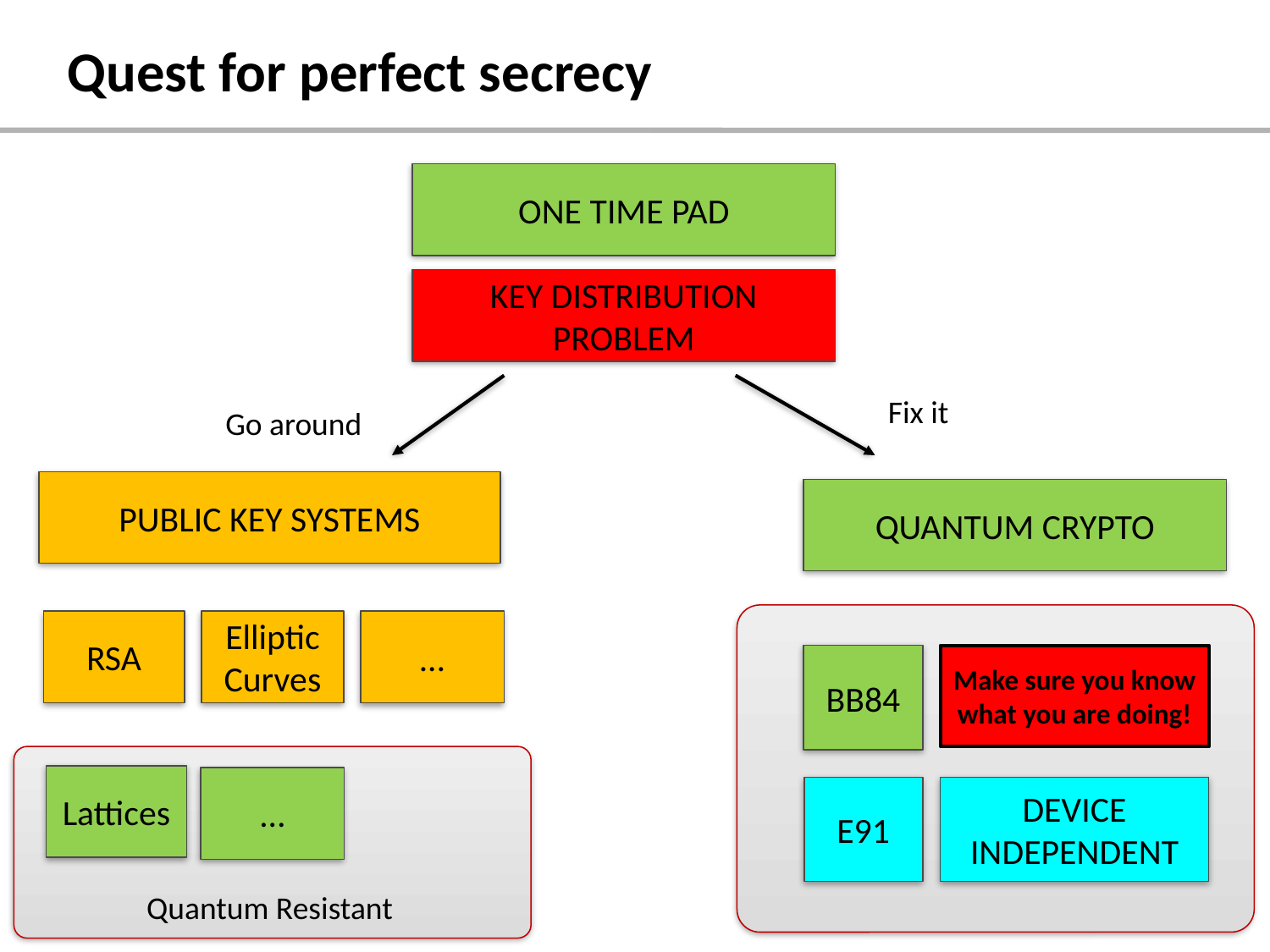

Quest for perfect secrecy

ONE TIME PAD
KEY DISTRIBUTION PROBLEM
Fix it
Go around
PUBLIC KEY SYSTEMS
QUANTUM CRYPTO

RSA
Elliptic Curves
…
Make sure you know what you are doing!
BB84

Lattices
…
DEVICE INDEPENDENT
E91
Quantum Resistant